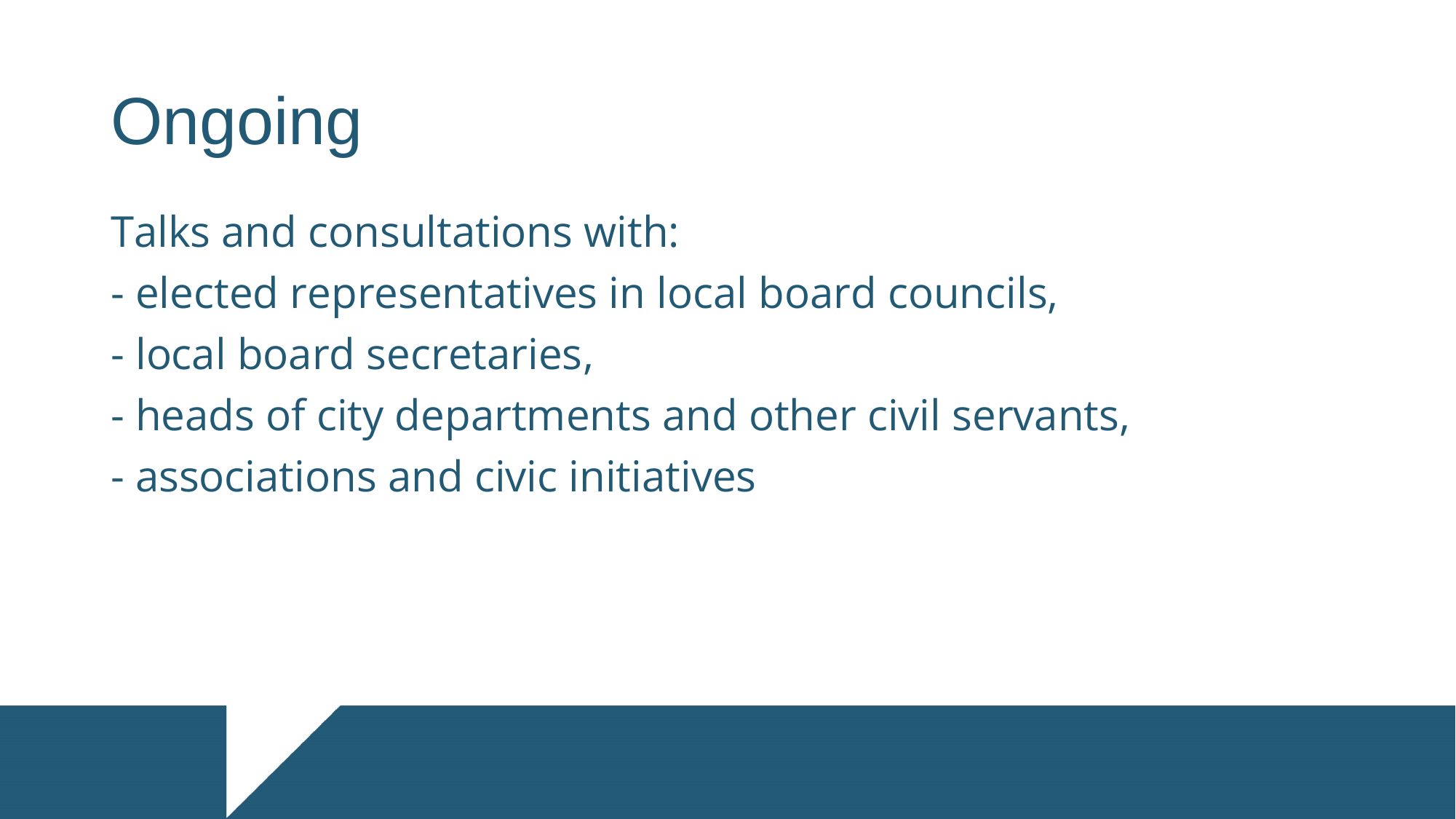

Ongoing
Talks and consultations with:
- elected representatives in local board councils,
- local board secretaries,
- heads of city departments and other civil servants,
- associations and civic initiatives